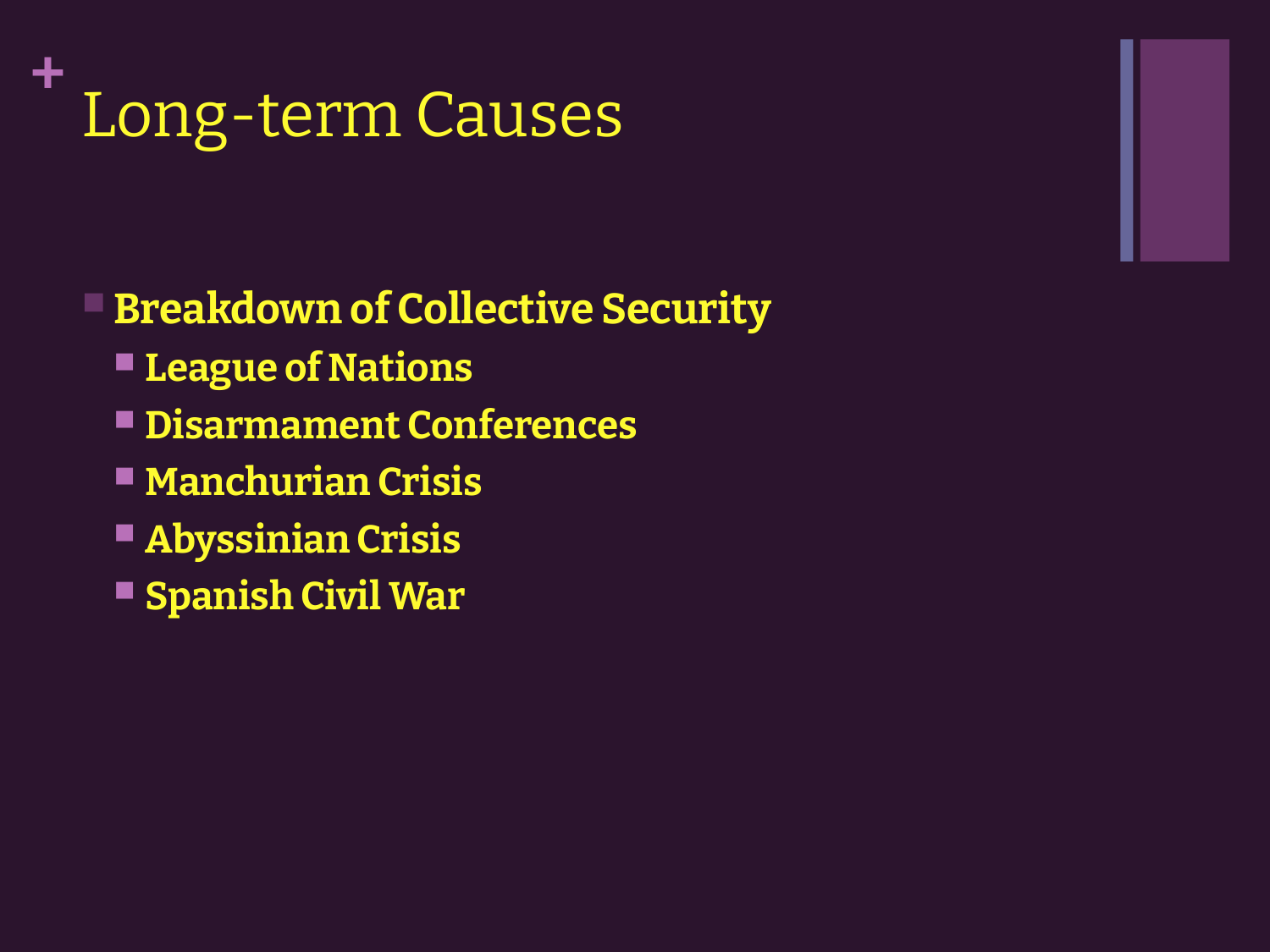

# Long-term Causes
Breakdown of Collective Security
League of Nations
Disarmament Conferences
Manchurian Crisis
Abyssinian Crisis
Spanish Civil War